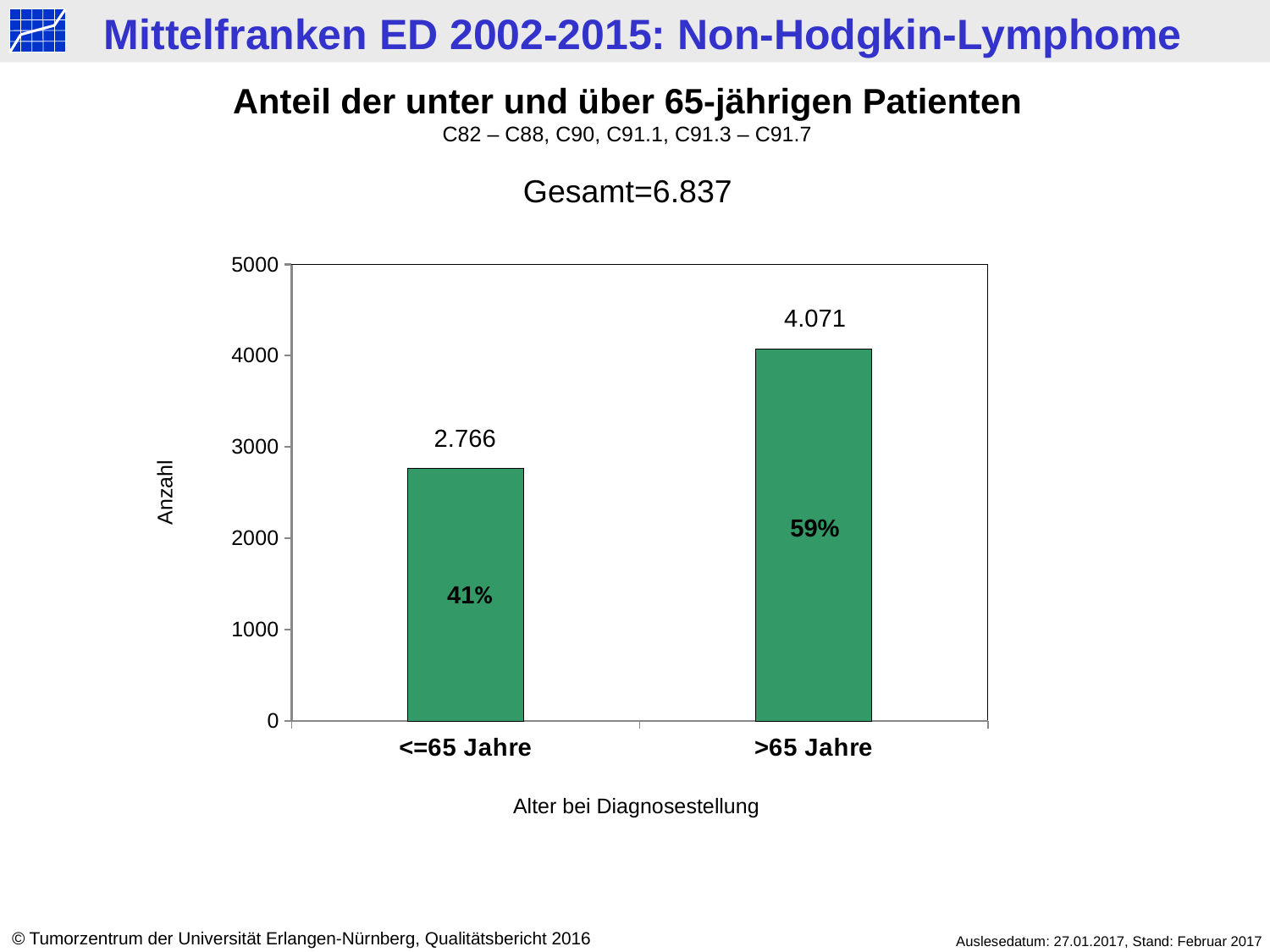

Anteil der unter und über 65-jährigen Patienten
C82 – C88, C90, C91.1, C91.3 – C91.7

Gesamt=6.837

### Chart

| Category | Datenreihe 1 |
|---|---|
| <=65 Jahre | 2766.0 |
| >65 Jahre | 4071.0 |
4.071
2.766
Anzahl
59%
41%
Alter bei Diagnosestellung